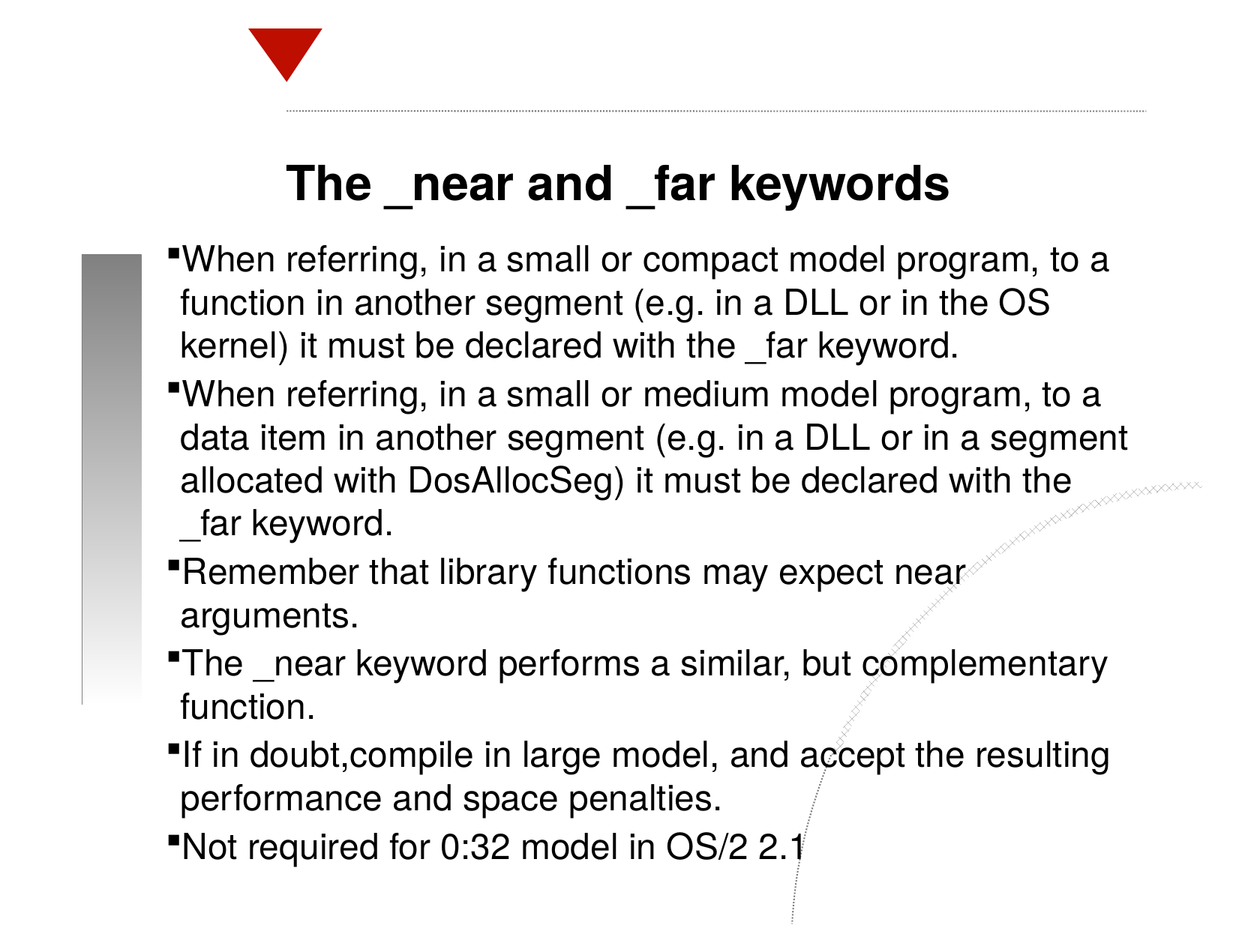

The _near and _far keywords
When referring, in a small or compact model program, to a function in another segment (e.g. in a DLL or in the OS kernel) it must be declared with the _far keyword.
When referring, in a small or medium model program, to a data item in another segment (e.g. in a DLL or in a segment allocated with DosAllocSeg) it must be declared with the _far keyword.
Remember that library functions may expect near arguments.
The _near keyword performs a similar, but complementary function.
If in doubt,compile in large model, and accept the resulting performance and space penalties.
Not required for 0:32 model in OS/2 2.1